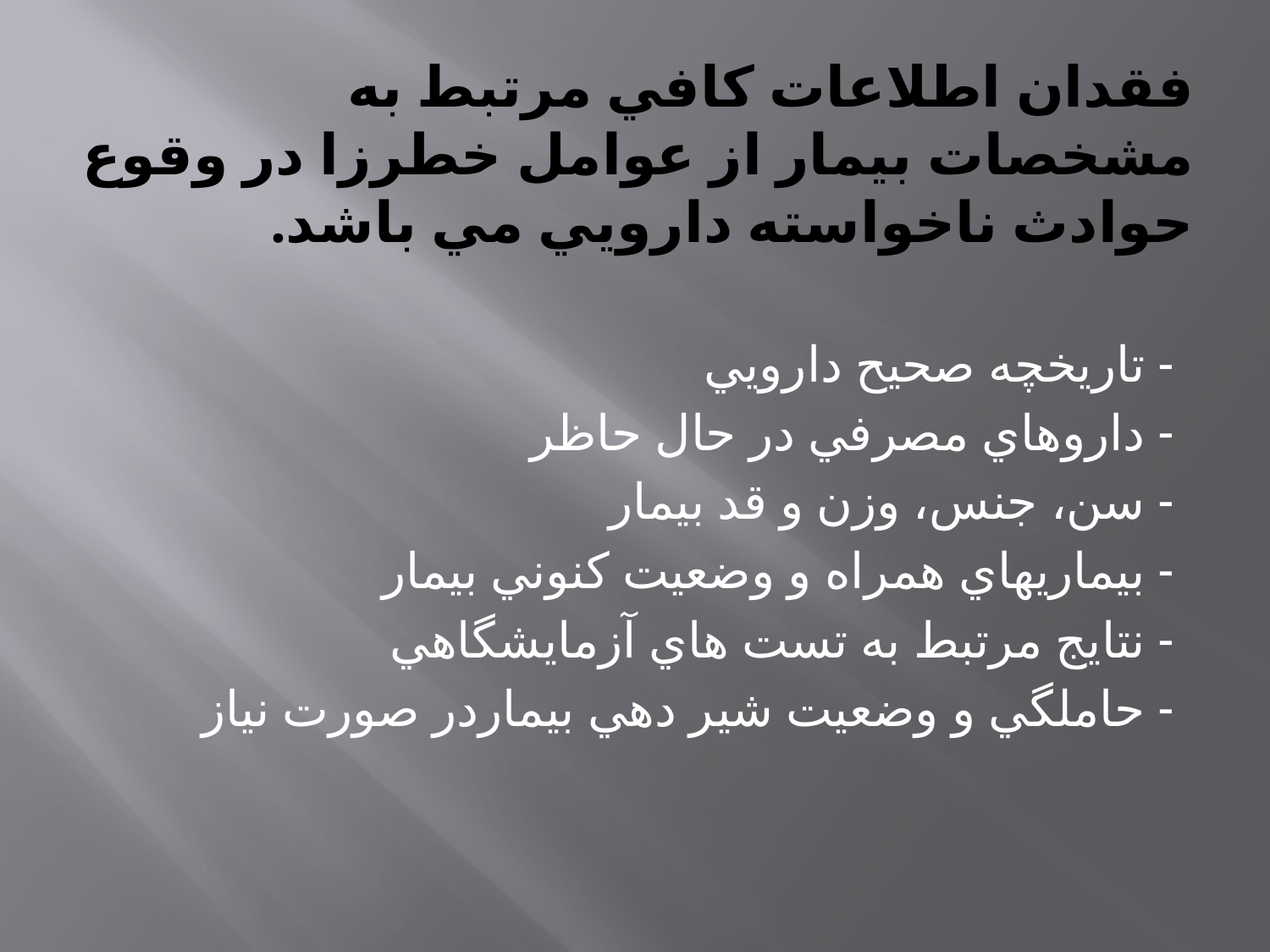

# فقدان اطلاعات كافي مرتبط به مشخصات بيمار از عوامل خطرزا در وقوع حوادث ناخواسته دارويي مي باشد.
- تاريخچه صحيح دارويي
- داروهاي مصرفي در حال حاظر
- سن، جنس، وزن و قد بيمار
- بيماريهاي همراه و وضعيت كنوني بيمار
- نتايج مرتبط به تست هاي آزمايشگاهي
- حاملگي و وضعيت شير دهي بيماردر صورت نياز